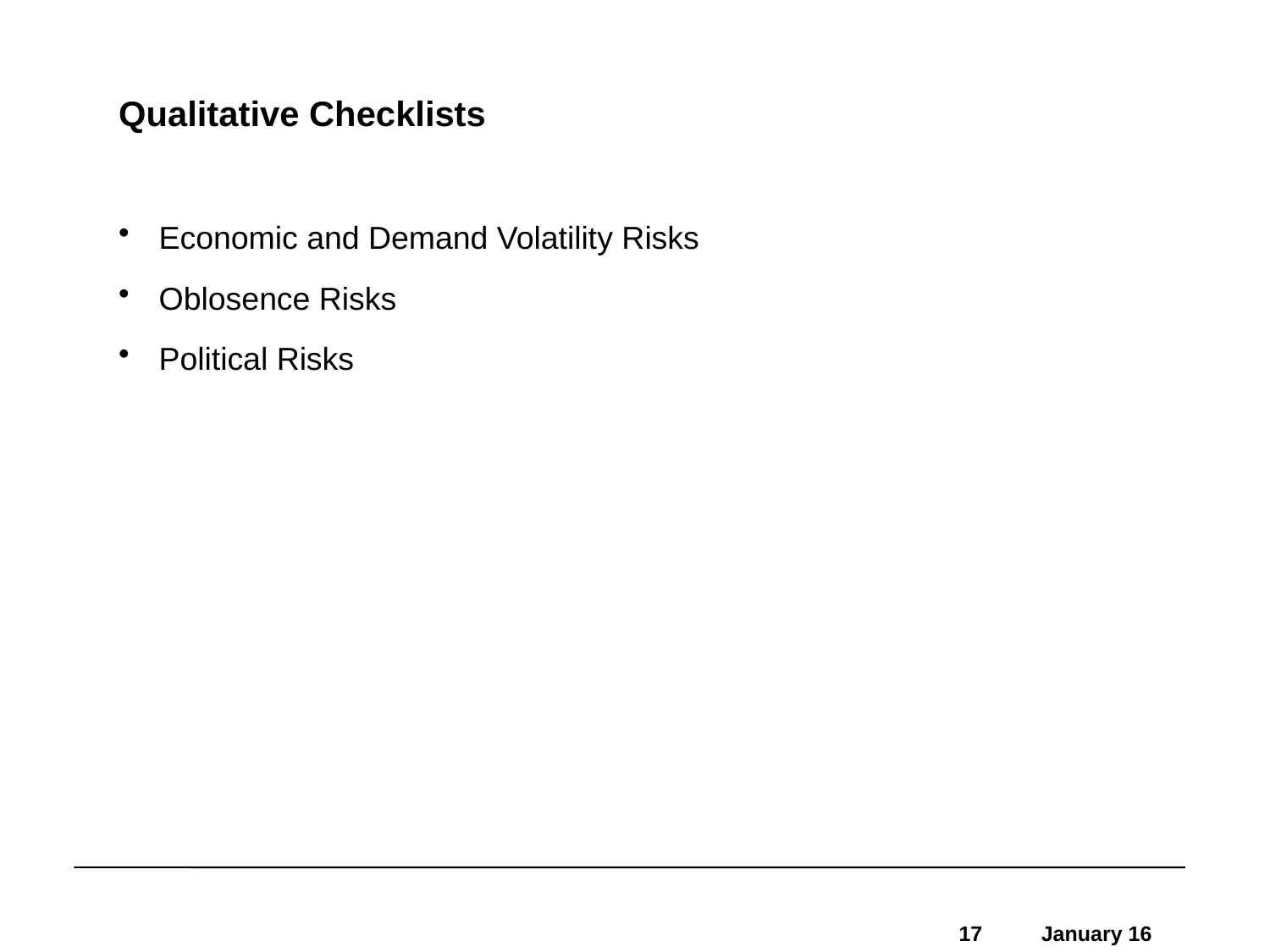

# Qualitative Checklists
Economic and Demand Volatility Risks
Oblosence Risks
Political Risks